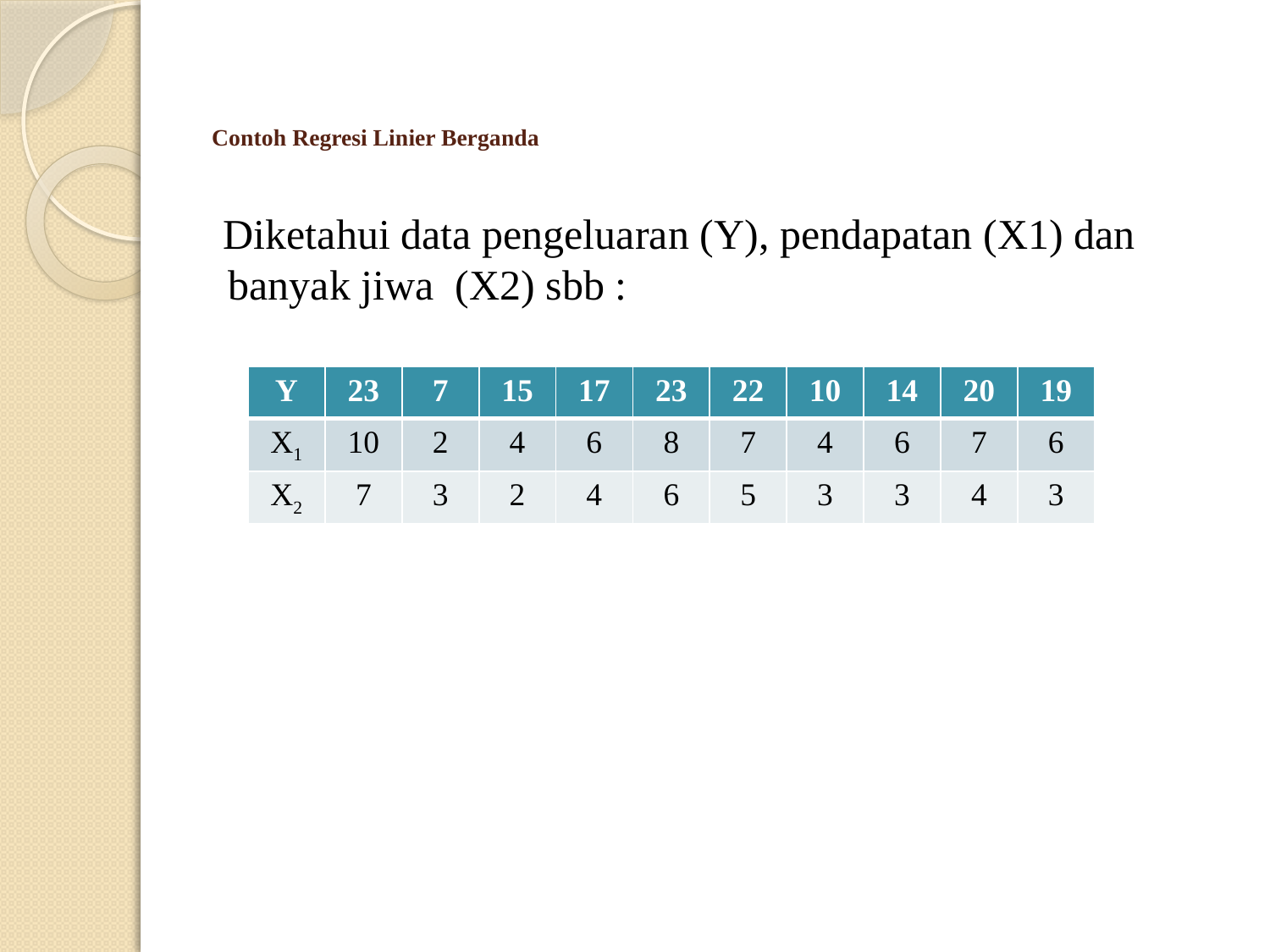

# Contoh Regresi Linier Berganda
Diketahui data pengeluaran (Y), pendapatan (X1) dan banyak jiwa  (X2) sbb :

| Y | 23 | 7 | 15 | 17 | 23 | 22 | 10 | 14 | 20 | 19 |
| --- | --- | --- | --- | --- | --- | --- | --- | --- | --- | --- |
| X1 | 10 | 2 | 4 | 6 | 8 | 7 | 4 | 6 | 7 | 6 |
| X2 | 7 | 3 | 2 | 4 | 6 | 5 | 3 | 3 | 4 | 3 |